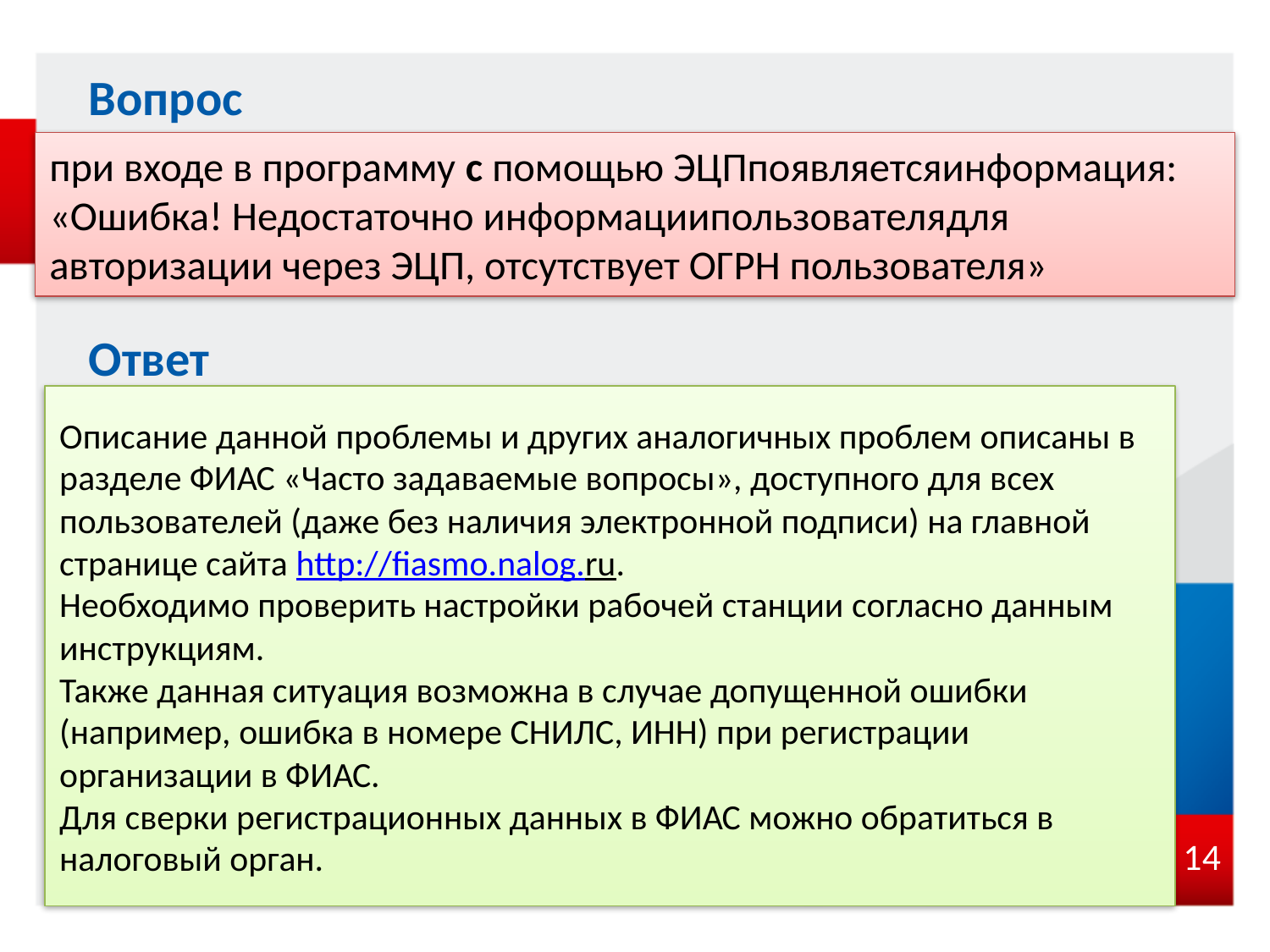

Вопрос
при входе в программу с помощью ЭЦПпоявляетсяинформация: «Ошибка! Недостаточно информациипользователядля авторизации через ЭЦП, отсутствует ОГРН пользователя»
Ответ
Описание данной проблемы и других аналогичных проблем описаны в разделе ФИАС «Часто задаваемые вопросы», доступного для всех пользователей (даже без наличия электронной подписи) на главной странице сайта http://fiasmo.nalog.ru.
Необходимо проверить настройки рабочей станции согласно данным инструкциям.
Также данная ситуация возможна в случае допущенной ошибки (например, ошибка в номере СНИЛС, ИНН) при регистрации организации в ФИАС.
Для сверки регистрационных данных в ФИАС можно обратиться в налоговый орган.
14